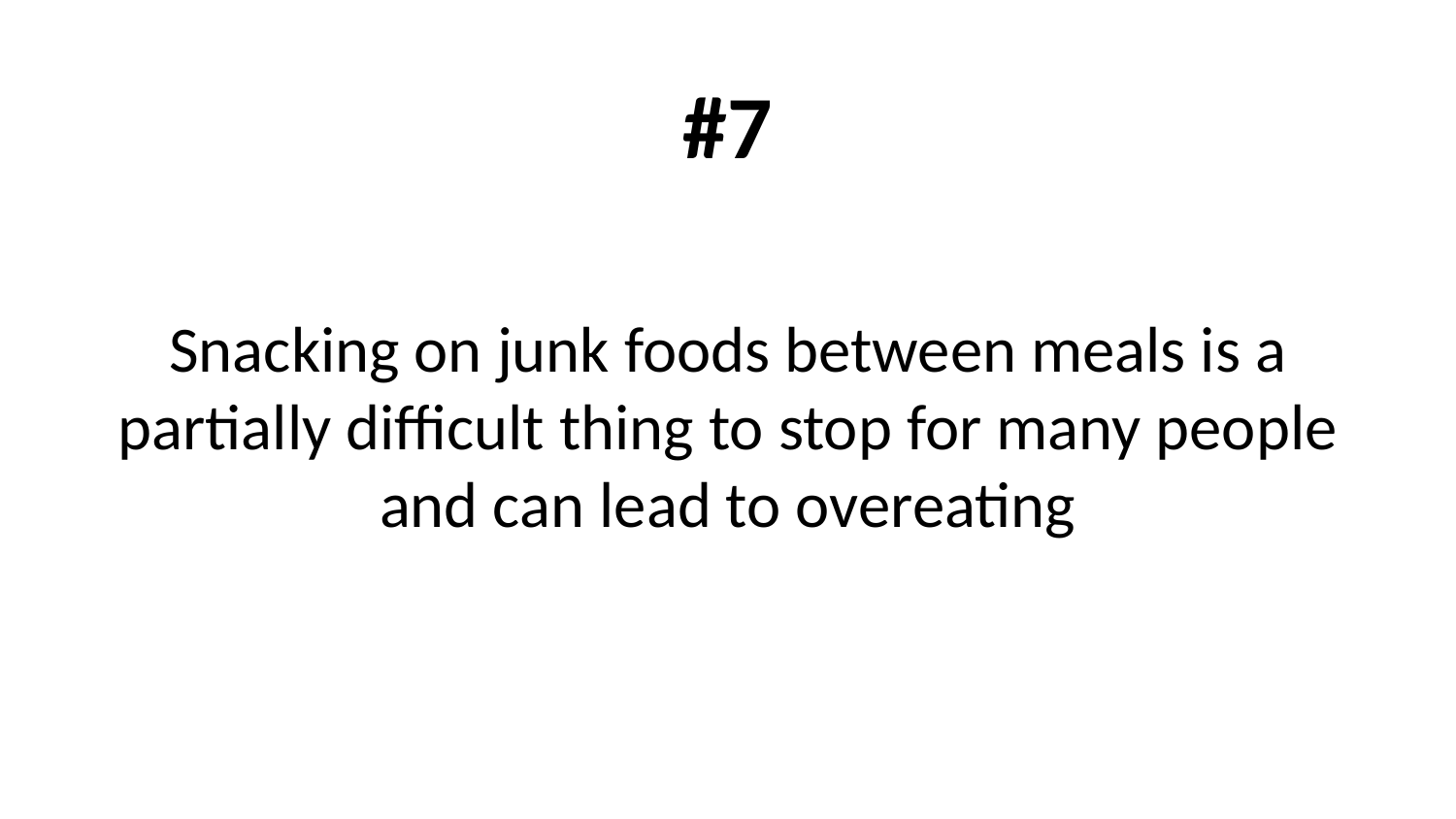

# #7
Snacking on junk foods between meals is a partially difficult thing to stop for many people and can lead to overeating